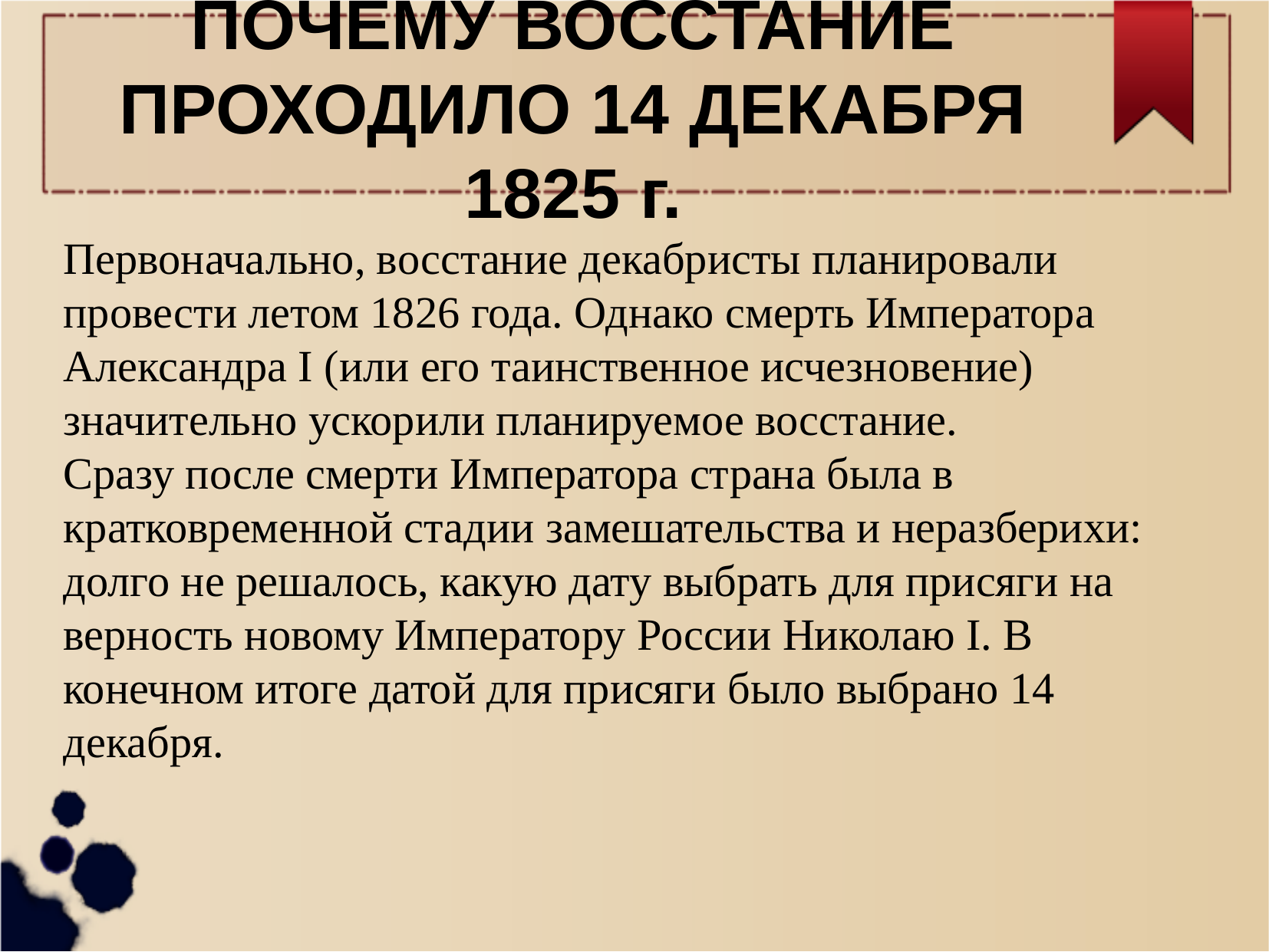

ПОЧЕМУ ВОССТАНИЕ ПРОХОДИЛО 14 ДЕКАБРЯ 1825 г.
Первоначально, восстание декабристы планировали провести летом 1826 года. Однако смерть Императора Александра I (или его таинственное исчезновение) значительно ускорили планируемое восстание.
Сразу после смерти Императора страна была в кратковременной стадии замешательства и неразберихи: долго не решалось, какую дату выбрать для присяги на верность новому Императору России Николаю I. В конечном итоге датой для присяги было выбрано 14 декабря.